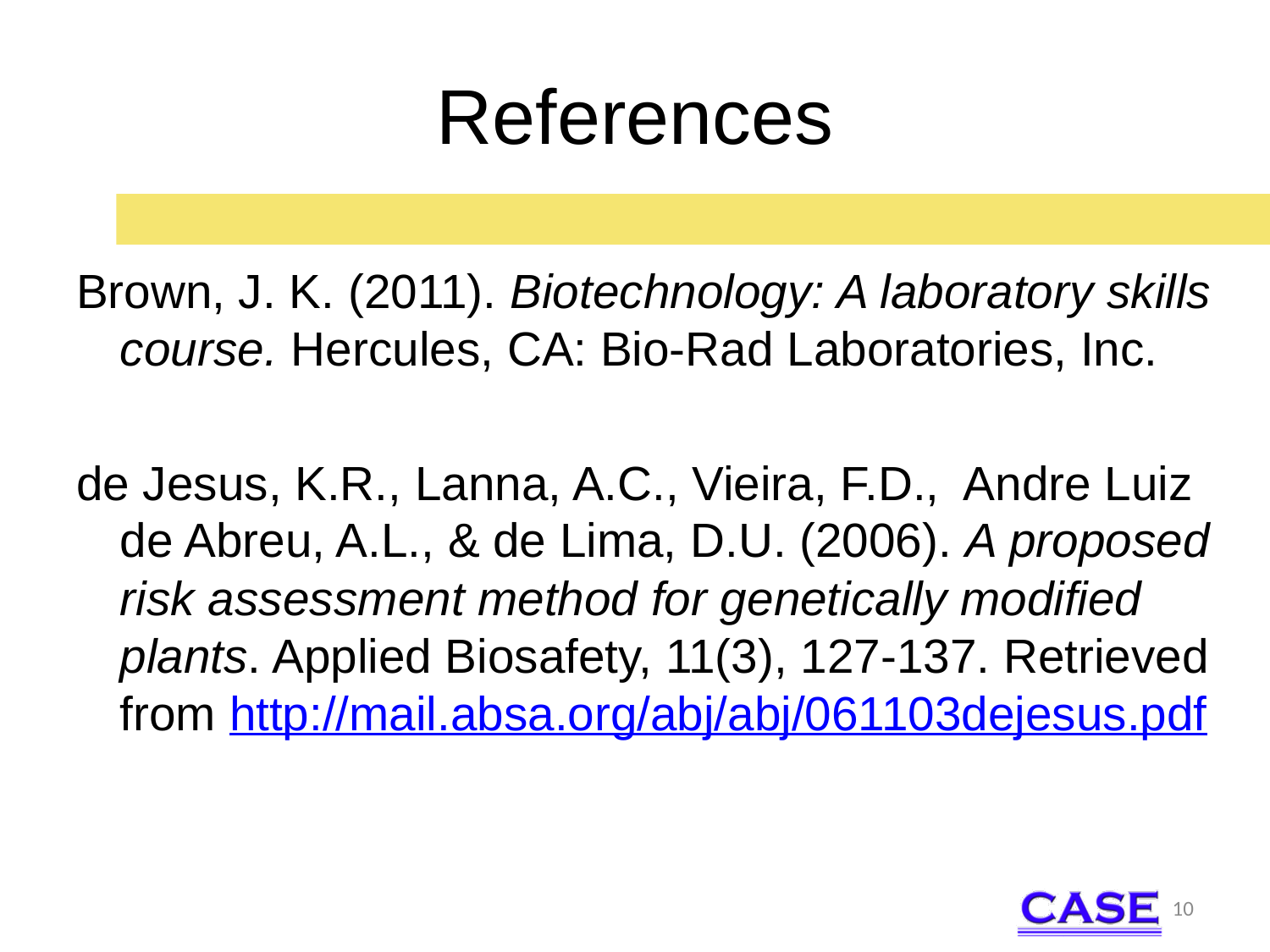

# References
Brown, J. K. (2011). Biotechnology: A laboratory skills course. Hercules, CA: Bio-Rad Laboratories, Inc.

de Jesus, K.R., Lanna, A.C., Vieira, F.D.,  Andre Luiz de Abreu, A.L., & de Lima, D.U. (2006). A proposed risk assessment method for genetically modified plants. Applied Biosafety, 11(3), 127-137. Retrieved from http://mail.absa.org/abj/abj/061103dejesus.pdf
10